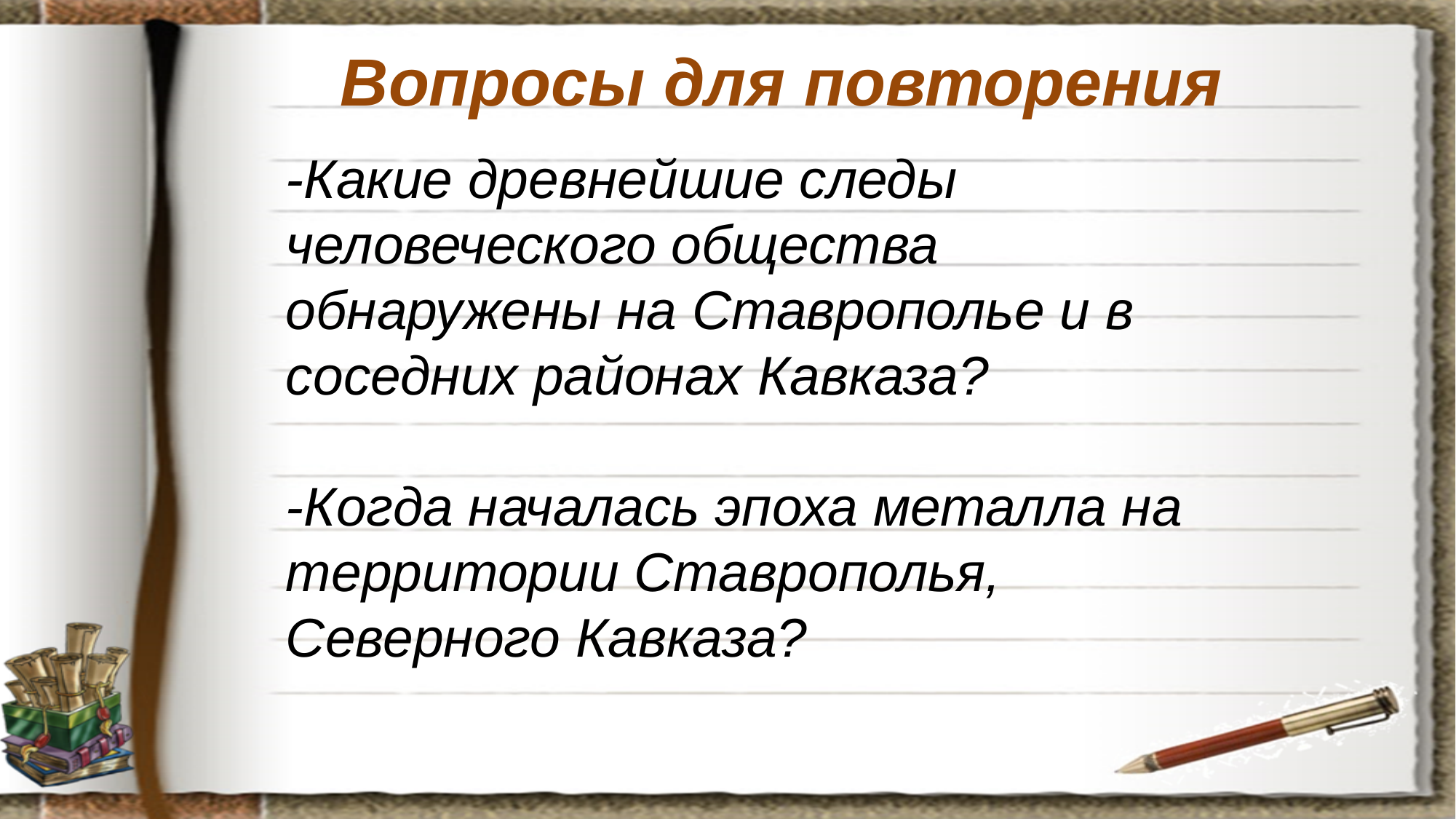

# Вопросы для повторения
-Какие древнейшие следы человеческого общества обнаружены на Ставрополье и в соседних районах Кавказа?
-Когда началась эпоха металла на территории Ставрополья,   Северного Кавказа?